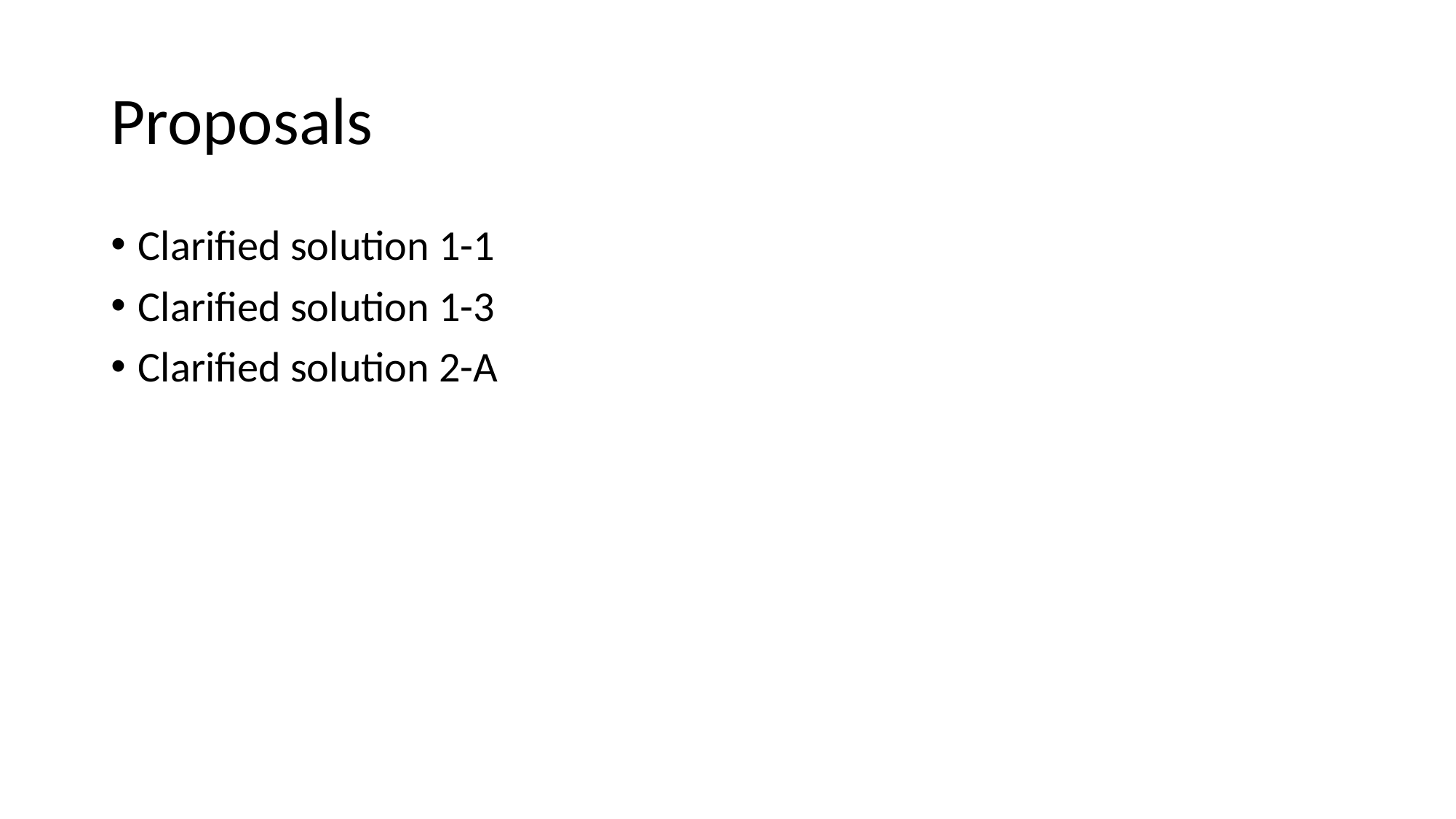

# Proposals
Clarified solution 1-1
Clarified solution 1-3
Clarified solution 2-A